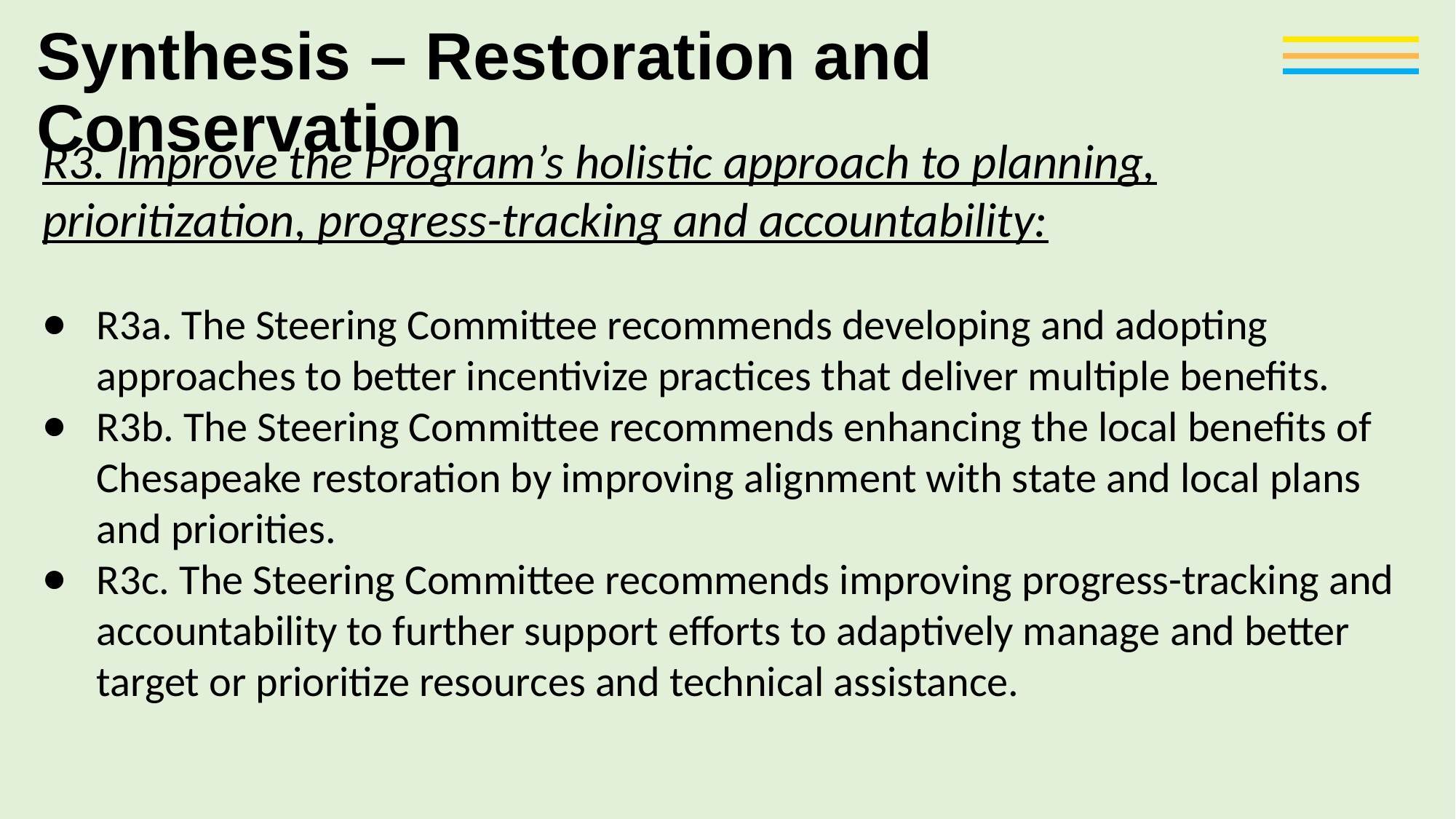

# Synthesis – Restoration and Conservation
R3. Improve the Program’s holistic approach to planning, prioritization, progress-tracking and accountability:

R3a. The Steering Committee recommends developing and adopting approaches to better incentivize practices that deliver multiple benefits.
R3b. The Steering Committee recommends enhancing the local benefits of Chesapeake restoration by improving alignment with state and local plans and priorities.
R3c. The Steering Committee recommends improving progress-tracking and accountability to further support efforts to adaptively manage and better target or prioritize resources and technical assistance.